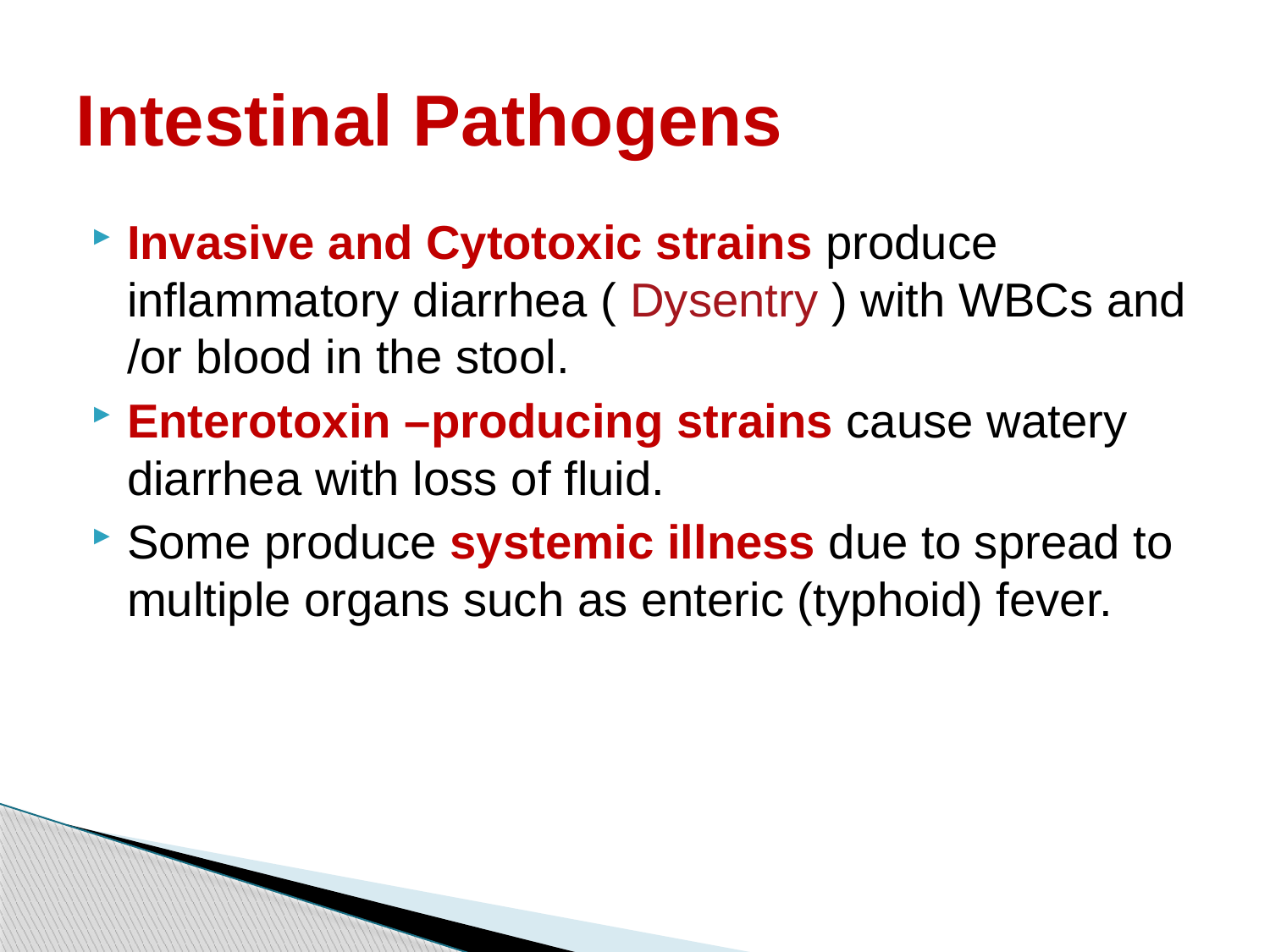

# Intestinal Pathogens
Invasive and Cytotoxic strains produce inflammatory diarrhea ( Dysentry ) with WBCs and /or blood in the stool.
Enterotoxin –producing strains cause watery diarrhea with loss of fluid.
Some produce systemic illness due to spread to multiple organs such as enteric (typhoid) fever.